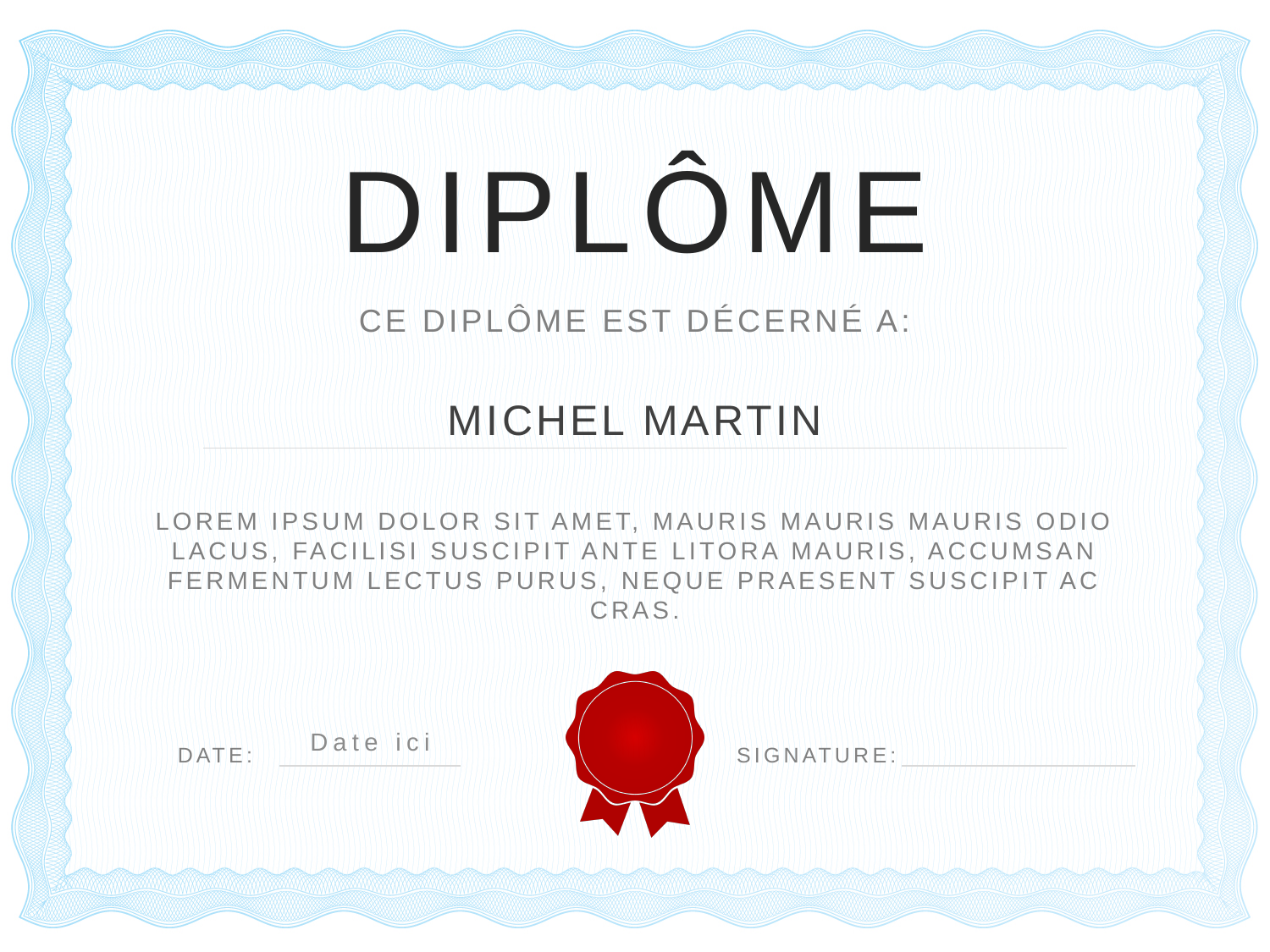

# Diplôme
Ce diplôme est décerné a:
Michel Martin
Lorem ipsum dolor sit amet, mauris mauris mauris odio lacus, facilisi suscipit ante litora mauris, accumsan fermentum lectus purus, neque praesent suscipit ac cras.
Date ici